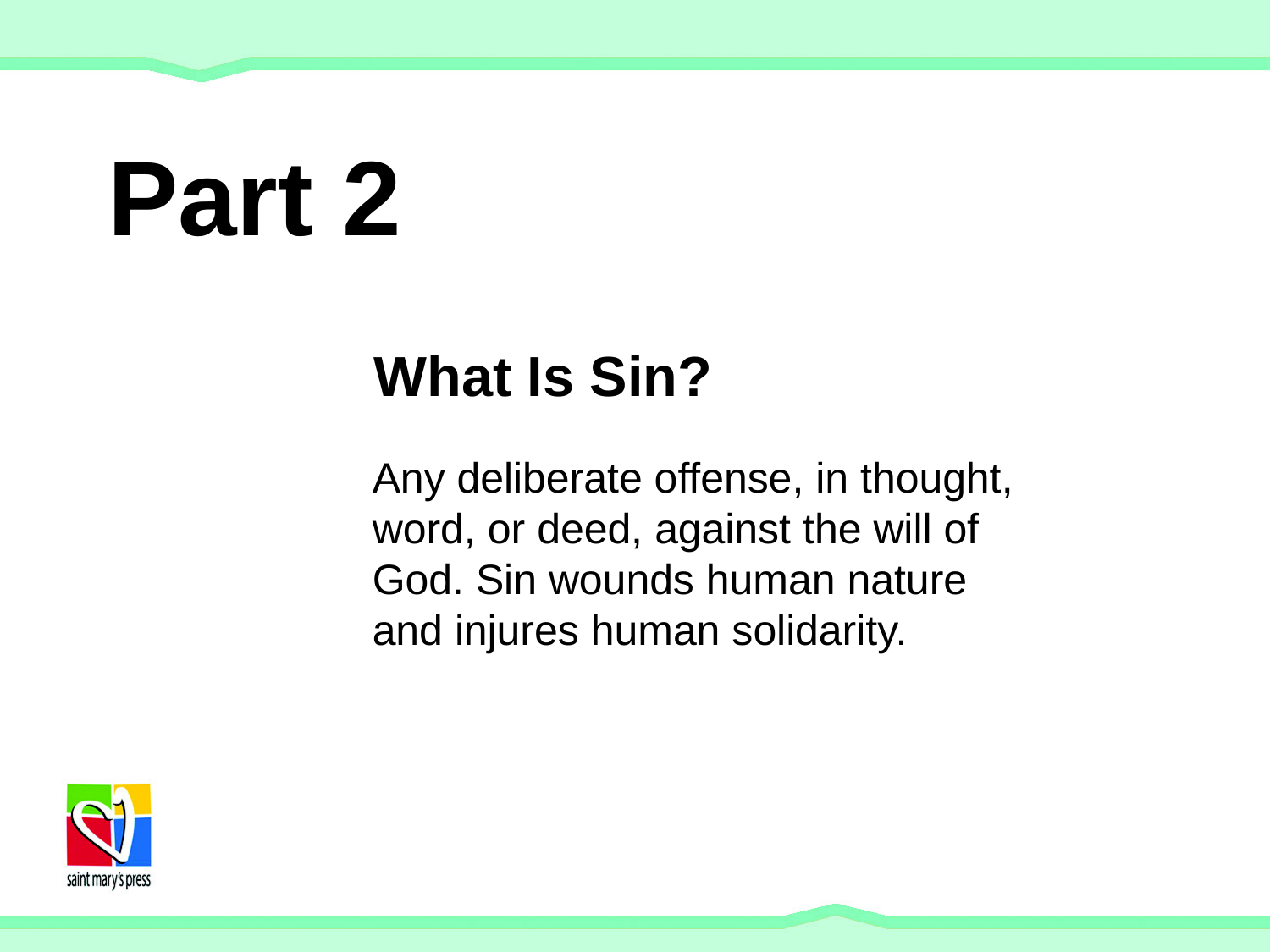

Part 2
What Is Sin?
Any deliberate offense, in thought, word, or deed, against the will of God. Sin wounds human nature and injures human solidarity.